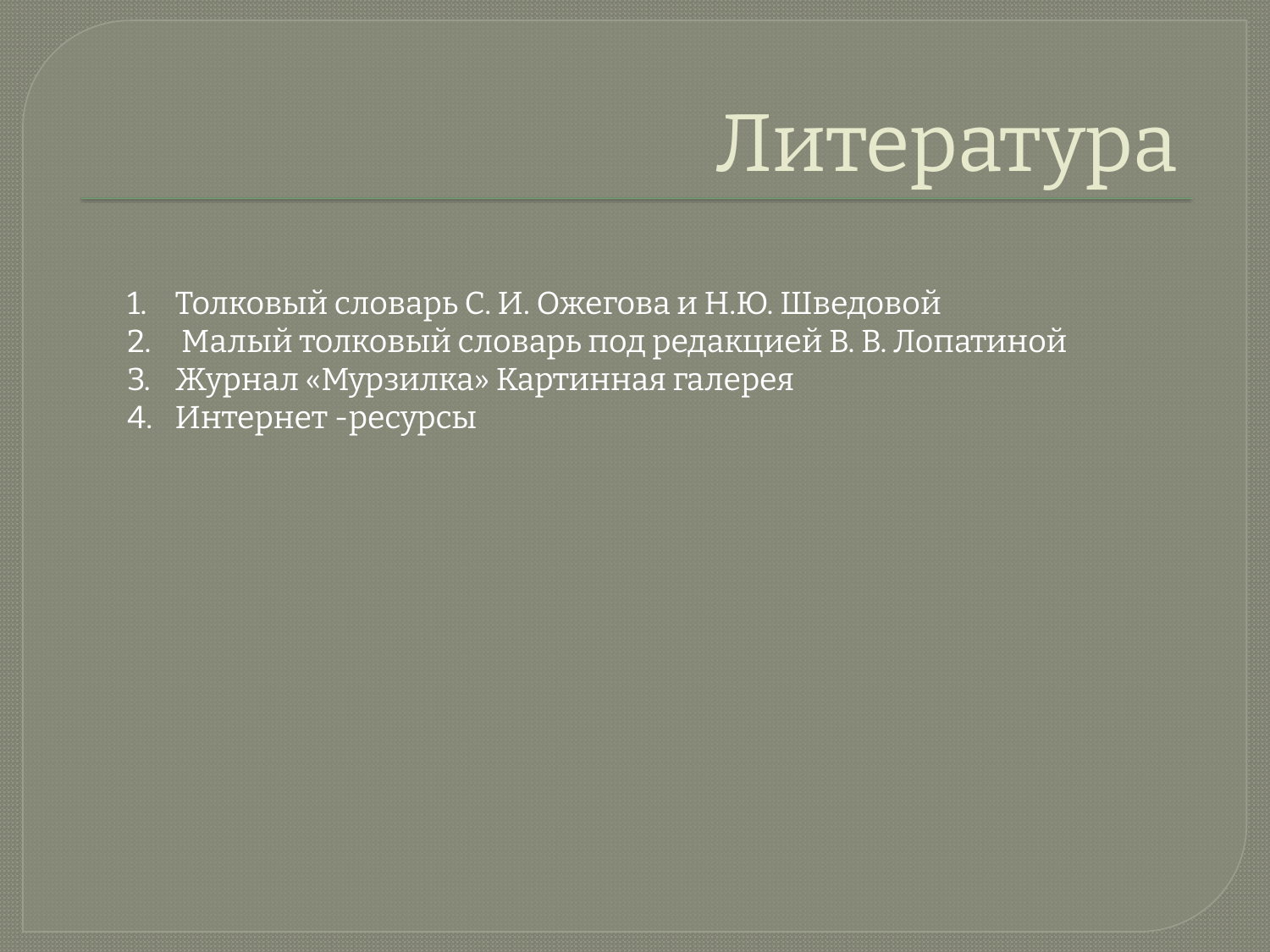

# Литература
Толковый словарь С. И. Ожегова и Н.Ю. Шведовой
 Малый толковый словарь под редакцией В. В. Лопатиной
Журнал «Мурзилка» Картинная галерея
Интернет -ресурсы